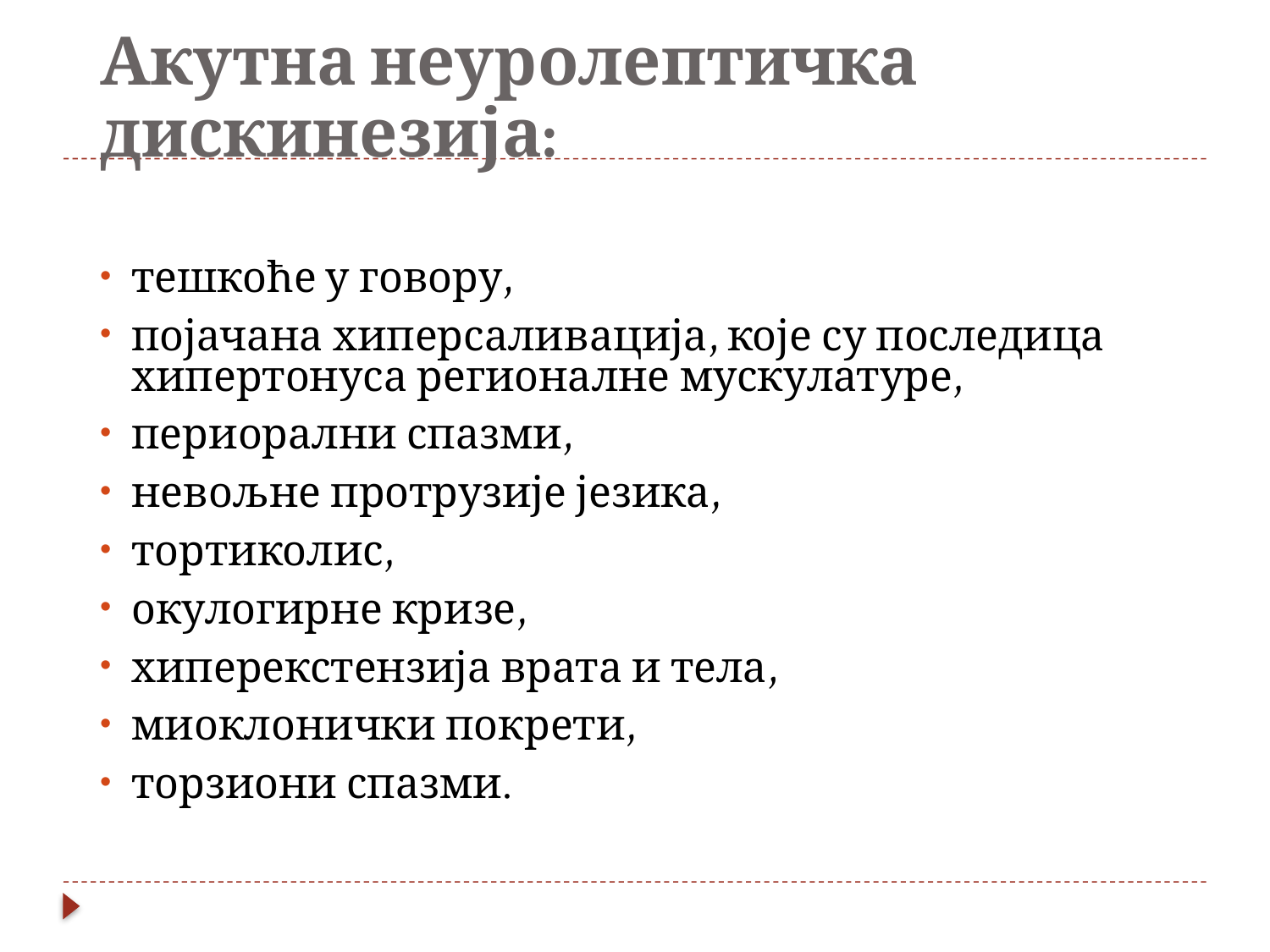

# Акутна неуролептичка дискинезија:
тешкоће у говору,
појачана хиперсаливација, које су последица хипертонуса регионалне мускулатуре,
периорални спазми,
невољне протрузије језика,
тортиколис,
окулогирне кризе,
хиперекстензија врата и тела,
миоклонички покрети,
торзиони спазми.